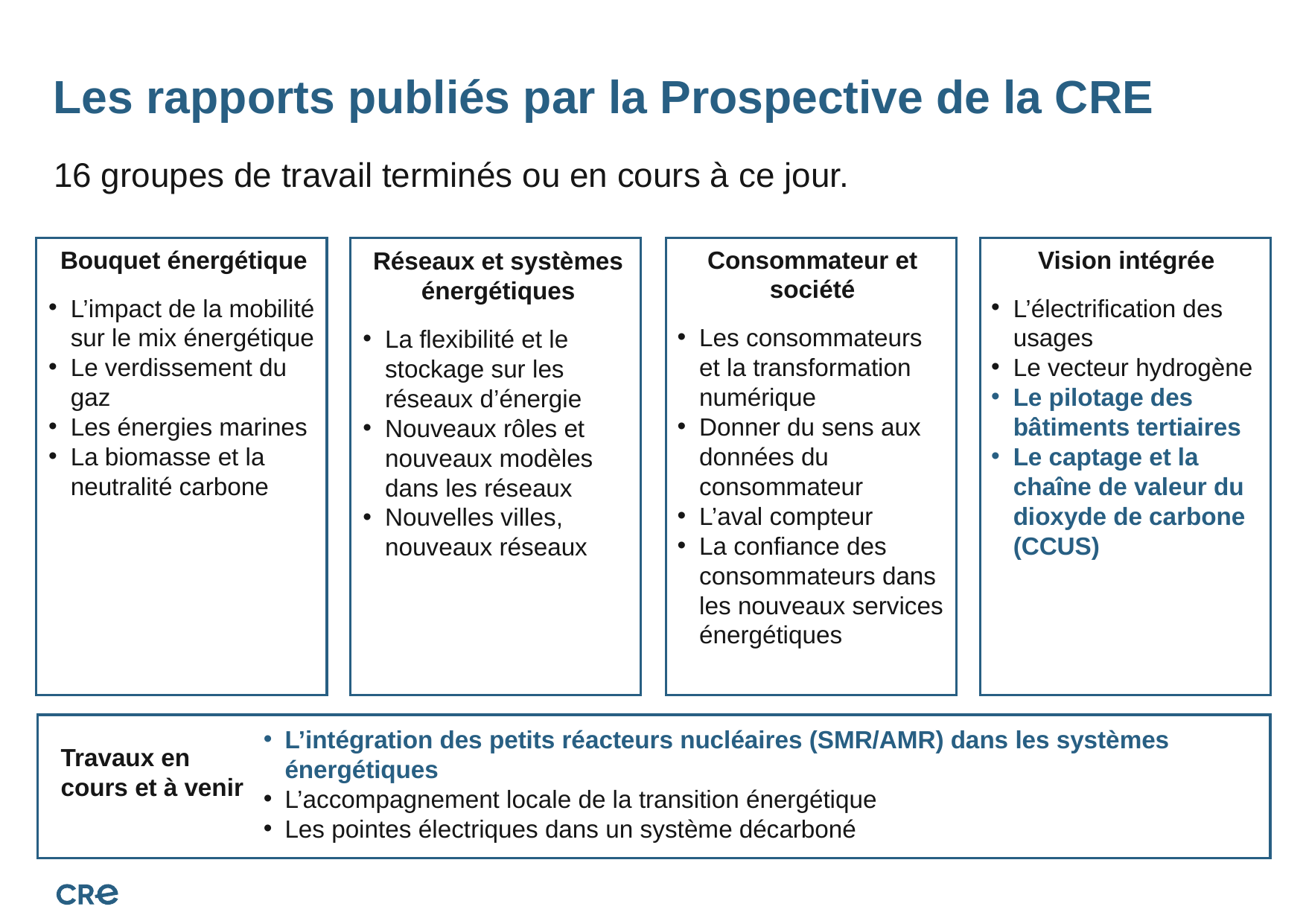

# Les rapports publiés par la Prospective de la CRE
16 groupes de travail terminés ou en cours à ce jour.

Bouquet énergétique

L’impact de la mobilité sur le mix énergétique
Le verdissement du gaz
Les énergies marines
La biomasse et la neutralité carbone

Consommateur et société

Les consommateurs et la transformation numérique
Donner du sens aux données du consommateur
L’aval compteur
La confiance des consommateurs dans les nouveaux services énergétiques

Vision intégrée

L’électrification des usages
Le vecteur hydrogène
Le pilotage des bâtiments tertiaires
Le captage et la chaîne de valeur du dioxyde de carbone (CCUS)

Réseaux et systèmes énergétiques

La flexibilité et le stockage sur les réseaux d’énergie
Nouveaux rôles et nouveaux modèles dans les réseaux
Nouvelles villes, nouveaux réseaux

L’intégration des petits réacteurs nucléaires (SMR/AMR) dans les systèmes énergétiques
L’accompagnement locale de la transition énergétique
Les pointes électriques dans un système décarboné
Travaux en cours et à venir